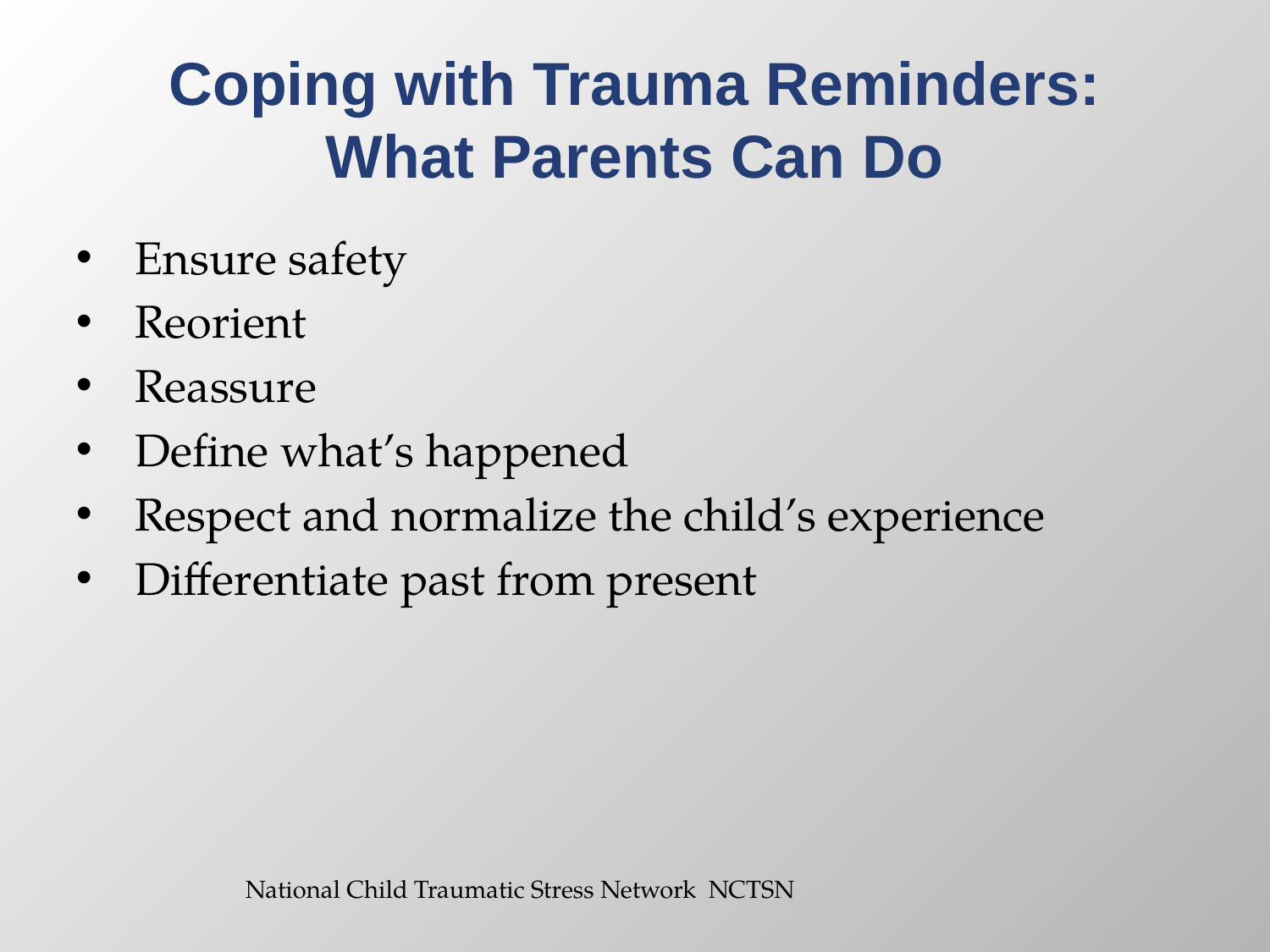

# Coping with Trauma Reminders: What Parents Can Do
 Ensure safety
 Reorient
 Reassure
 Define what’s happened
 Respect and normalize the child’s experience
 Differentiate past from present
National Child Traumatic Stress Network  NCTSN